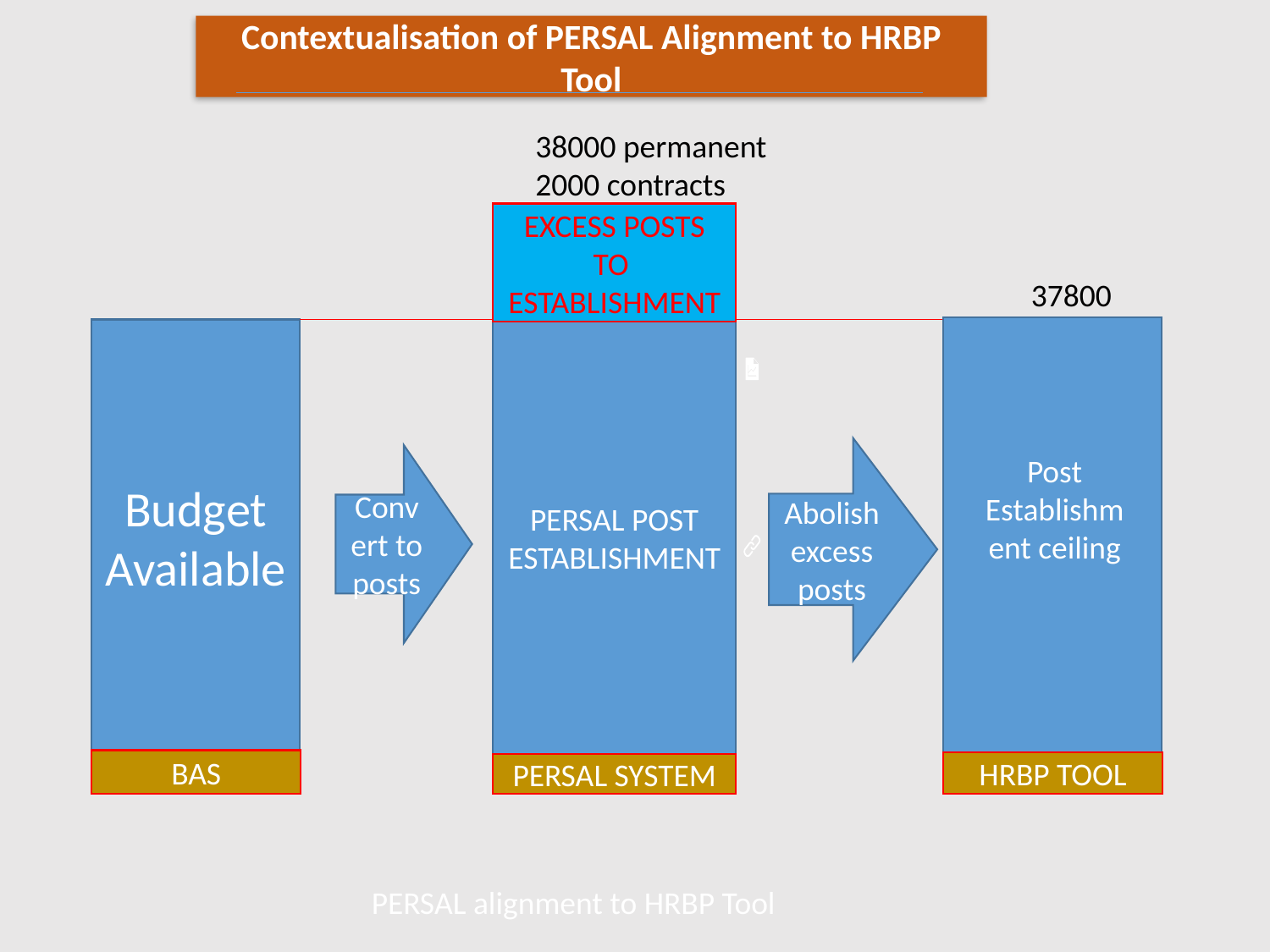

Contextualisation of PERSAL Alignment to HRBP Tool
38000 permanent
2000 contracts
EXCESS POSTS TO  ESTABLISHMENT

37800

Budget Available
PERSAL POST ESTABLISHMENT

Abolish excess posts
Convert to posts
Post Establishment ceiling

BAS
HRBP TOOL
PERSAL SYSTEM
PERSAL alignment to HRBP Tool